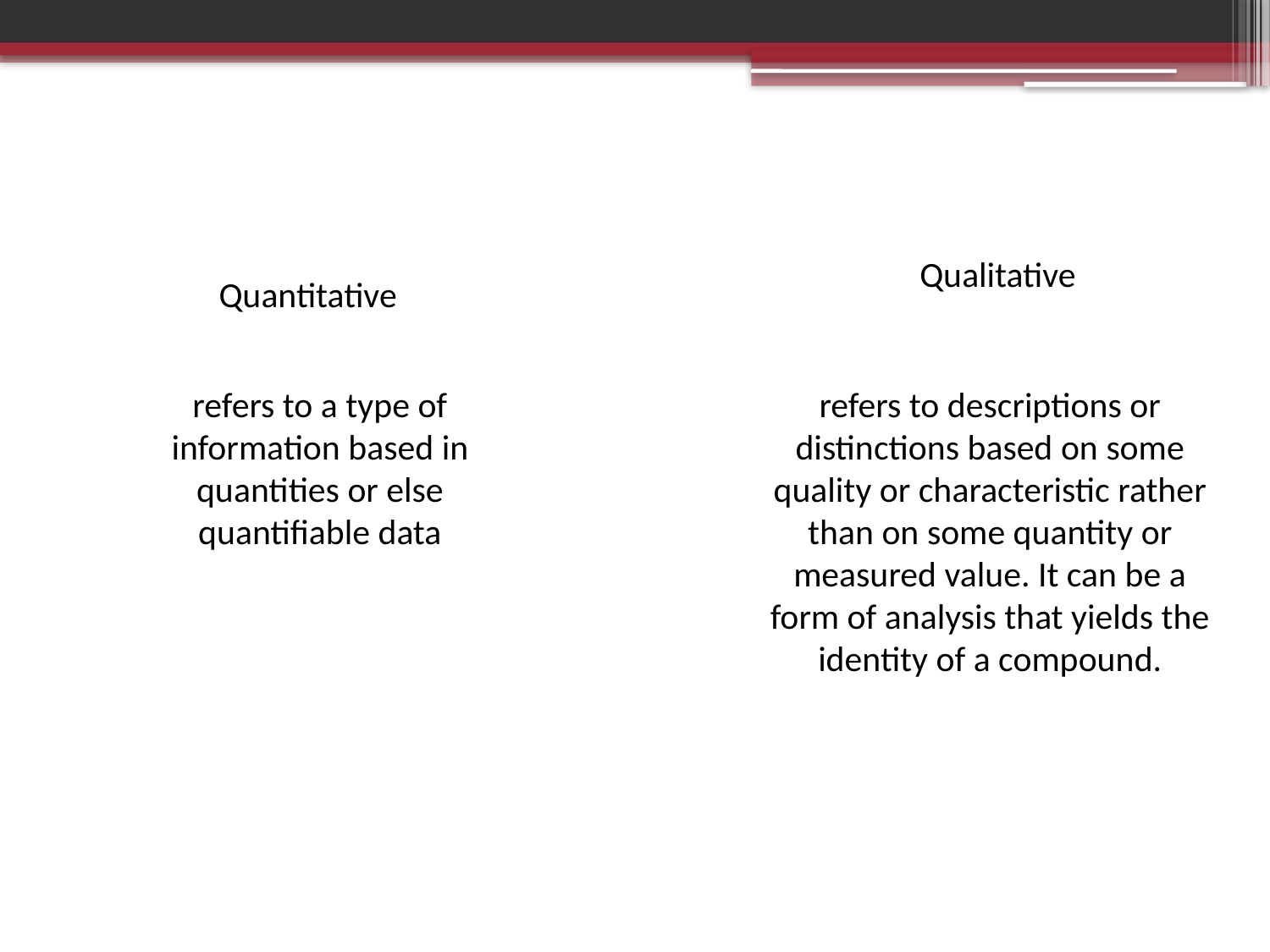

Qualitative
Quantitative
refers to a type of information based in quantities or else quantifiable data
refers to descriptions or distinctions based on some quality or characteristic rather than on some quantity or measured value. It can be a form of analysis that yields the identity of a compound.